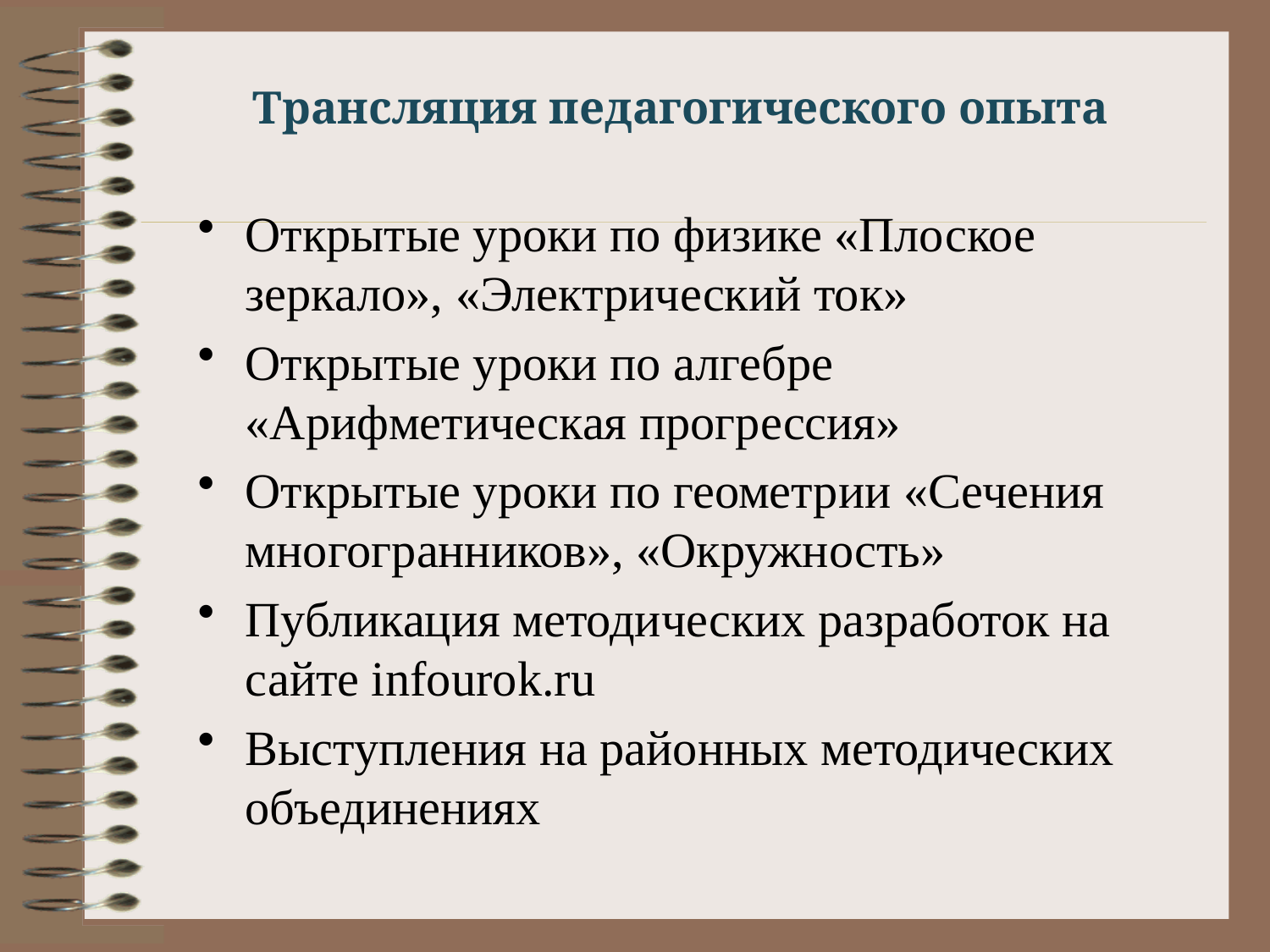

# Трансляция педагогического опыта
Открытые уроки по физике «Плоское зеркало», «Электрический ток»
Открытые уроки по алгебре «Арифметическая прогрессия»
Открытые уроки по геометрии «Сечения многогранников», «Окружность»
Публикация методических разработок на сайте infourok.ru
Выступления на районных методических объединениях